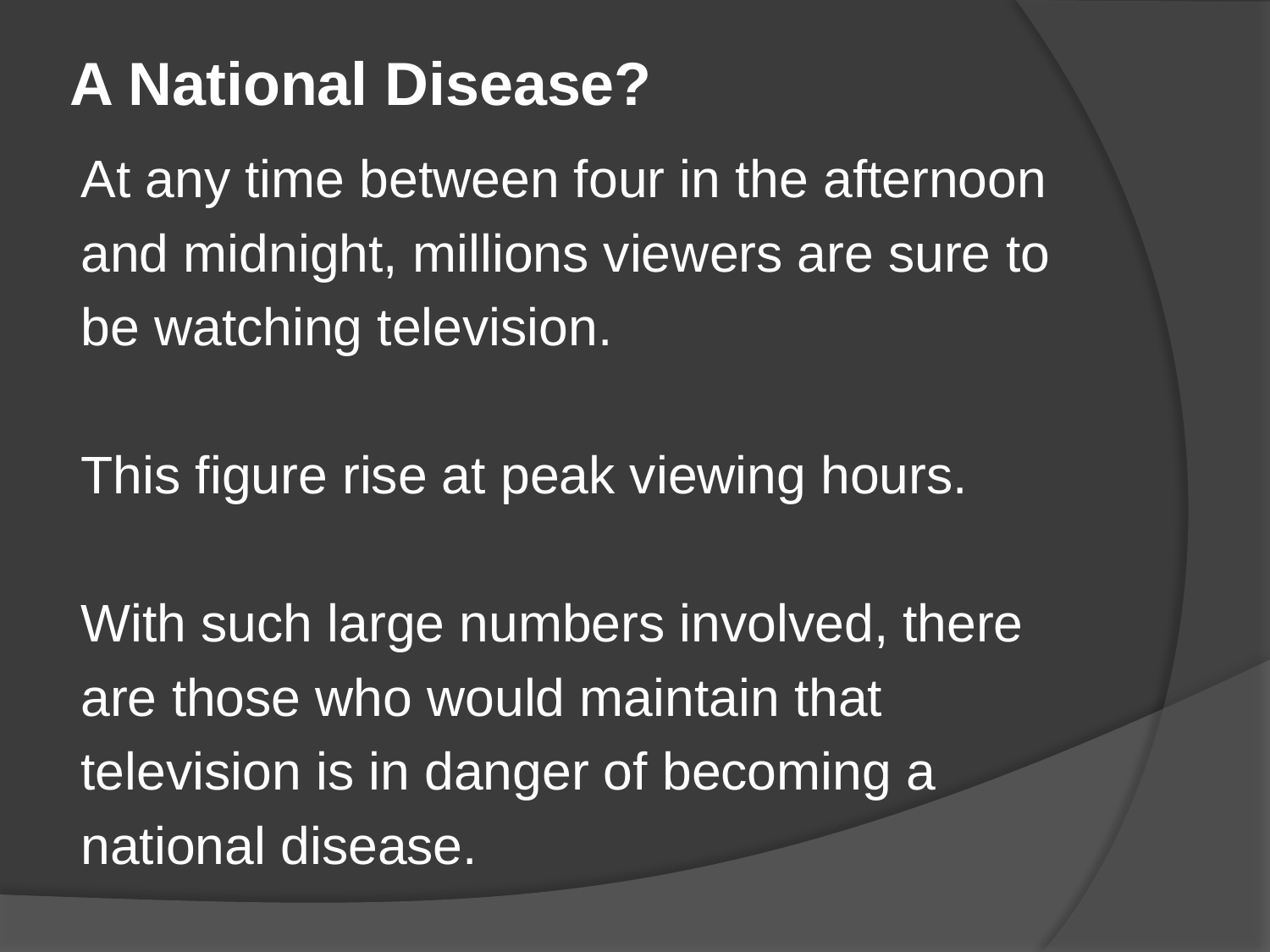

# A National Disease?
At any time between four in the afternoon
and midnight, millions viewers are sure to
be watching television.

This figure rise at peak viewing hours.

With such large numbers involved, there
are those who would maintain that
television is in danger of becoming a
national disease.